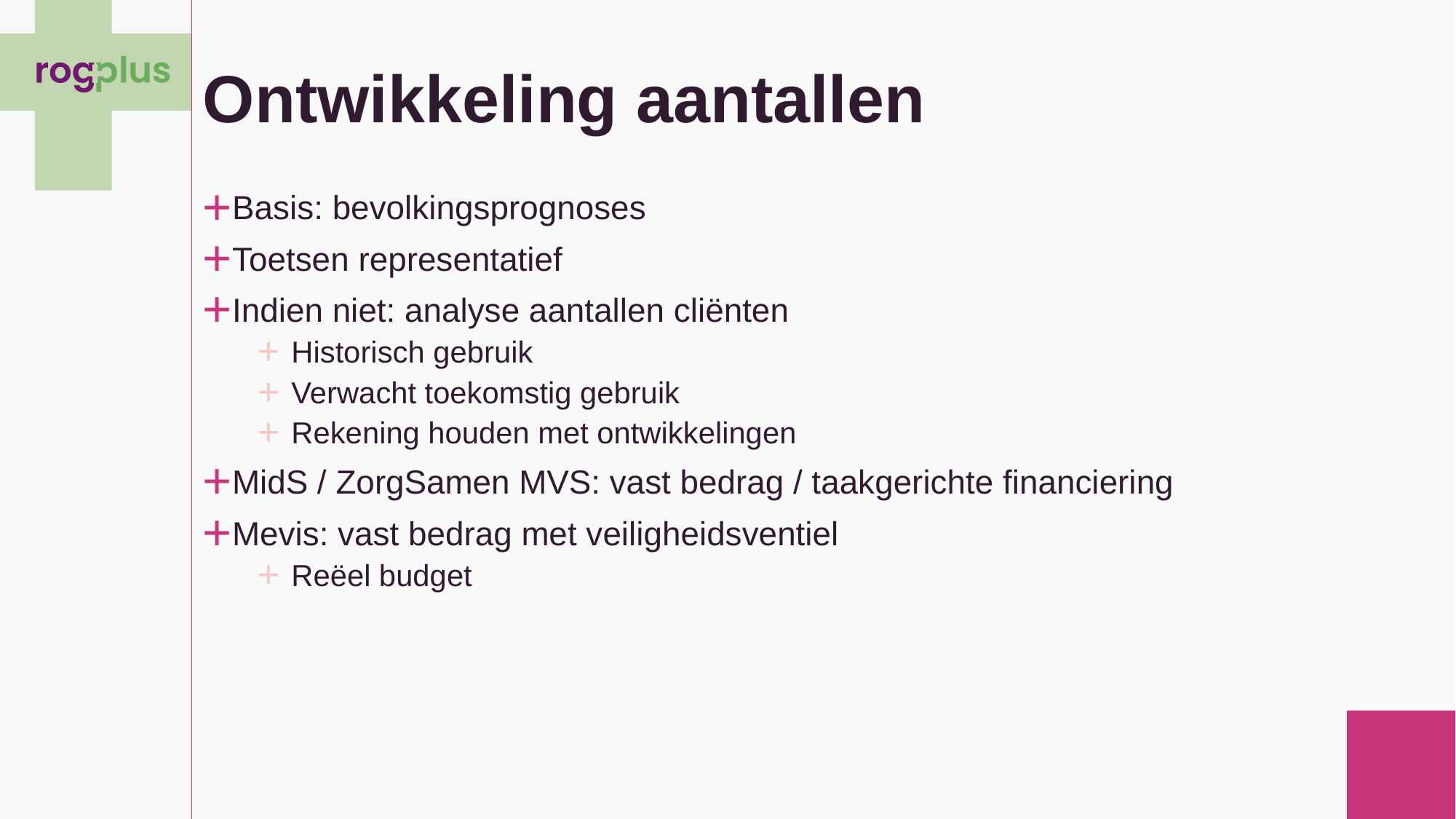

# Ontwikkeling aantallen
Basis: bevolkingsprognoses
Toetsen representatief
Indien niet: analyse aantallen cliënten
Historisch gebruik
Verwacht toekomstig gebruik
Rekening houden met ontwikkelingen
MidS / ZorgSamen MVS: vast bedrag / taakgerichte financiering
Mevis: vast bedrag met veiligheidsventiel
Reëel budget